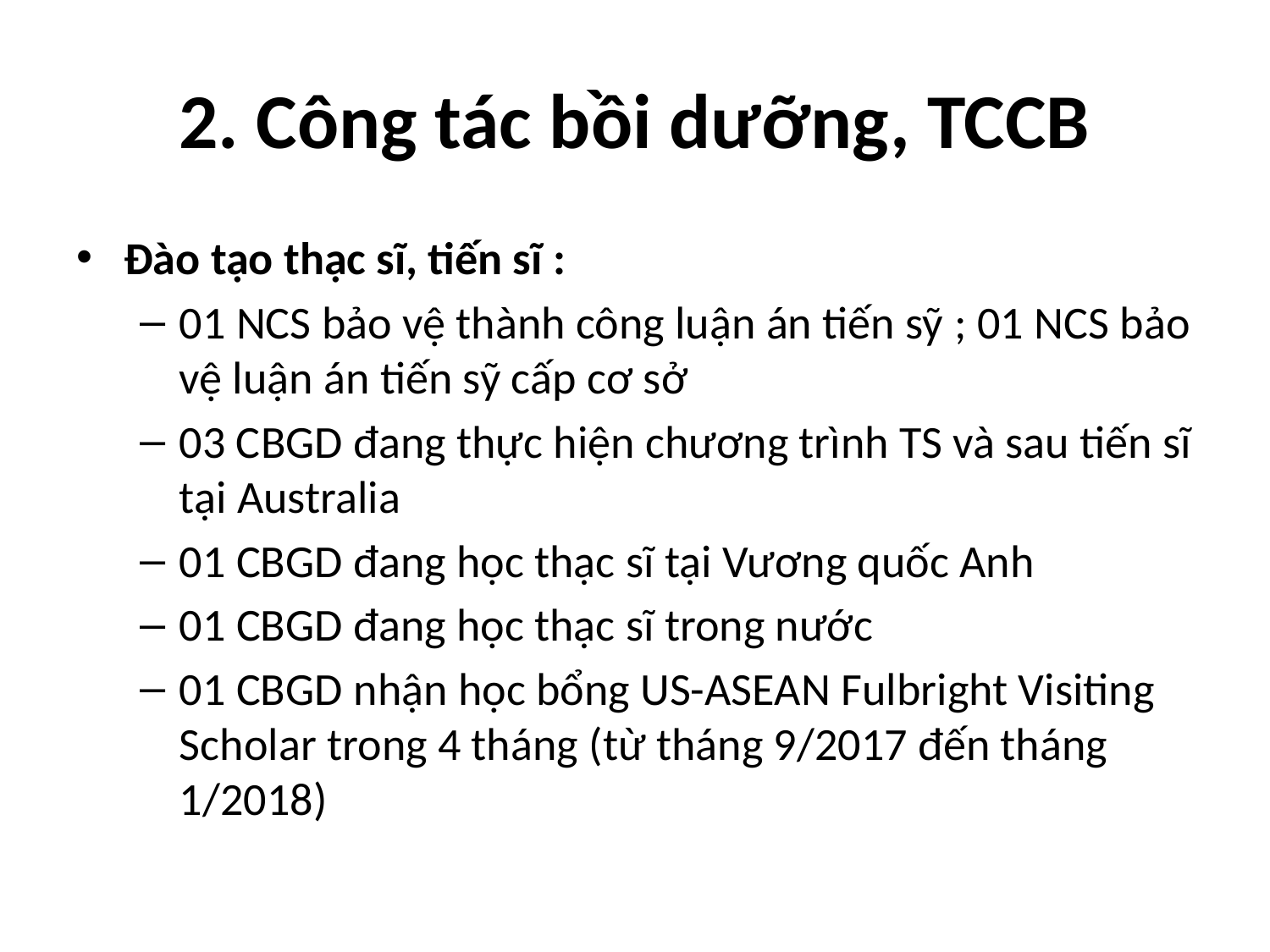

# 2. Công tác bồi dưỡng, TCCB
Đào tạo thạc sĩ, tiến sĩ :
01 NCS bảo vệ thành công luận án tiến sỹ ; 01 NCS bảo vệ luận án tiến sỹ cấp cơ sở
03 CBGD đang thực hiện chương trình TS và sau tiến sĩ tại Australia
01 CBGD đang học thạc sĩ tại Vương quốc Anh
01 CBGD đang học thạc sĩ trong nước
01 CBGD nhận học bổng US-ASEAN Fulbright Visiting Scholar trong 4 tháng (từ tháng 9/2017 đến tháng 1/2018)